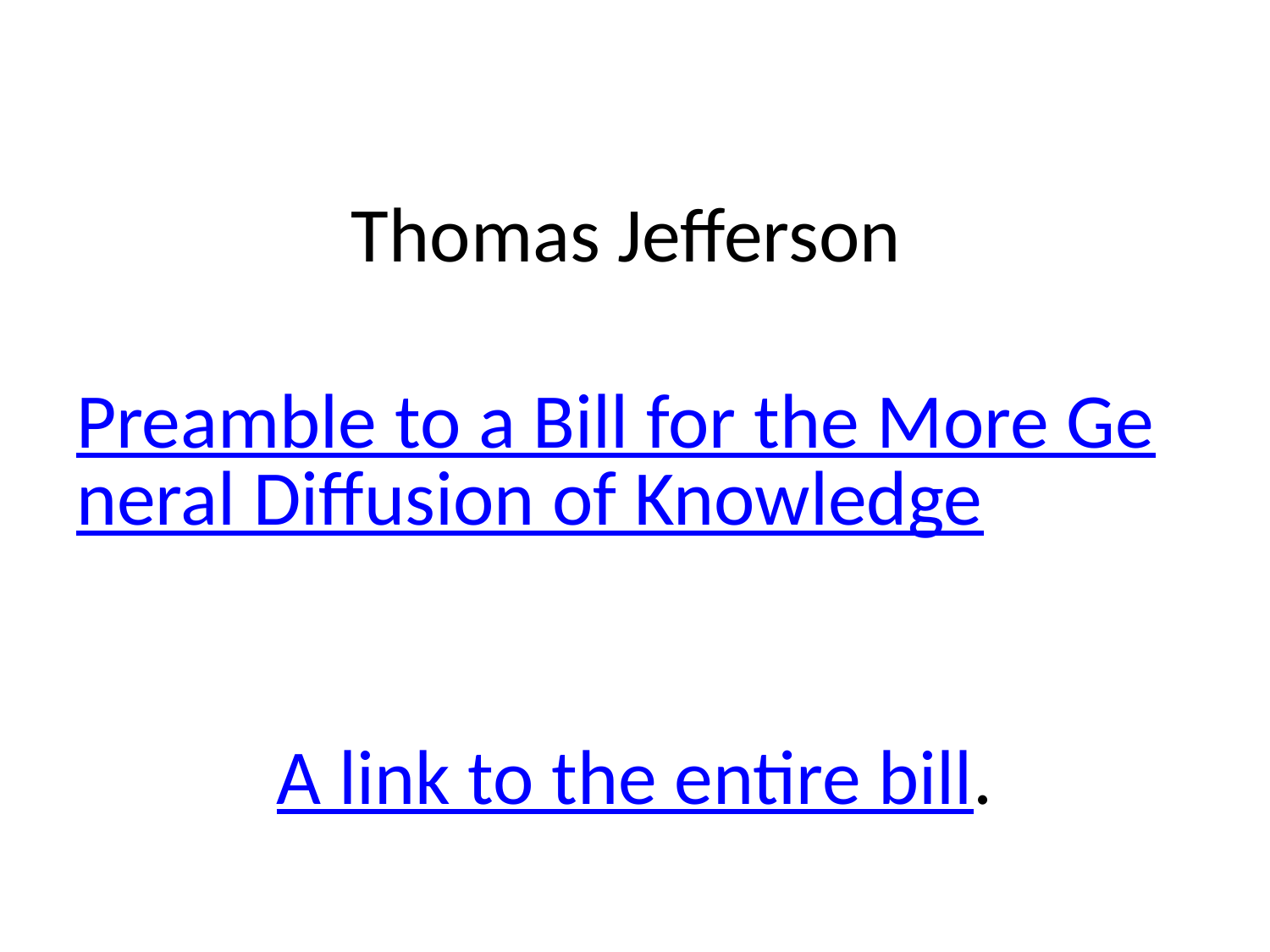

# Thomas Jefferson Preamble to a Bill for the More General Diffusion of Knowledge A link to the entire bill.